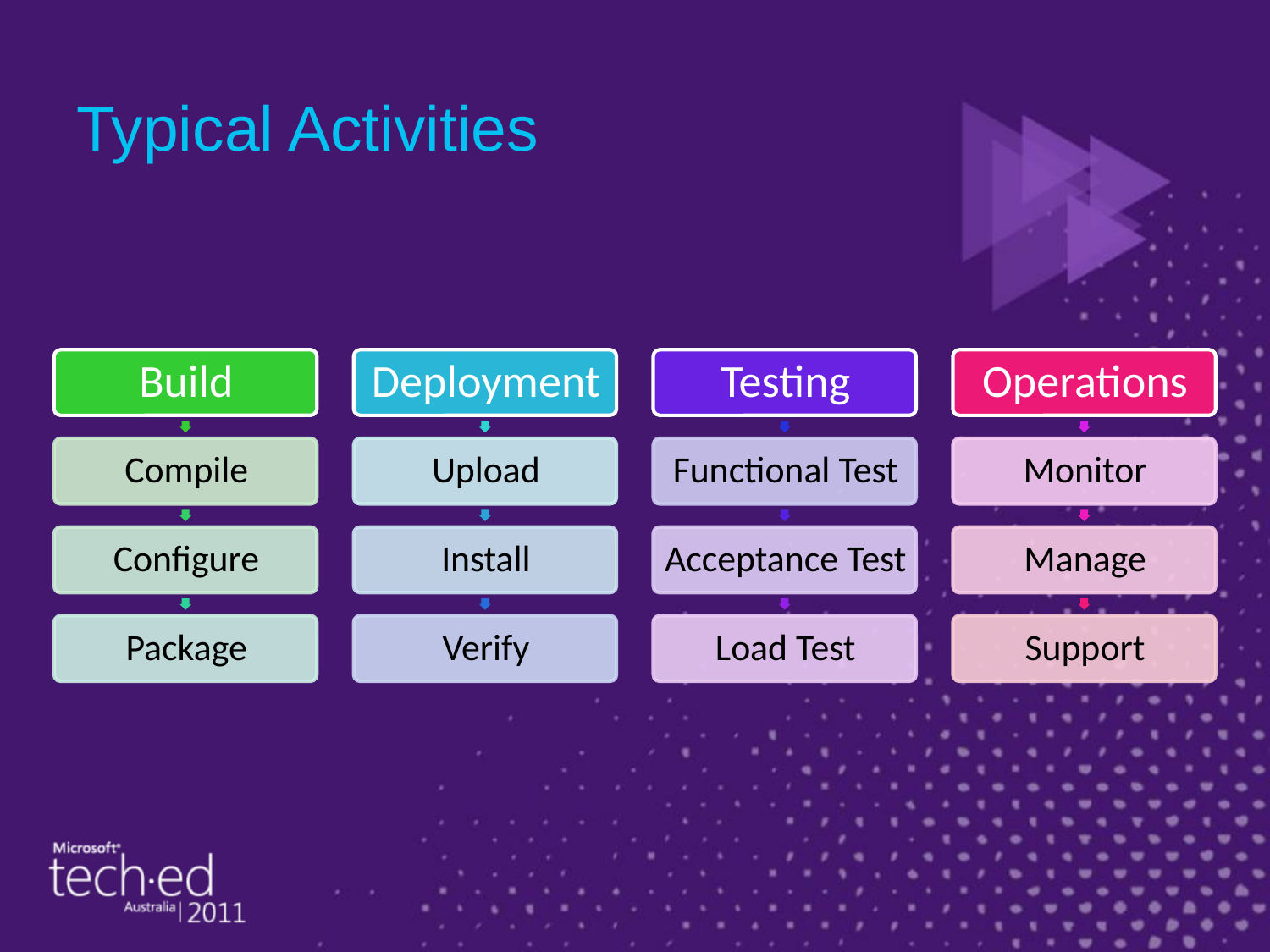

# Typical Activities
Build
Compile
Configure
Package
Deployment
Upload
Install
Verify
Testing
Functional Test
Acceptance Test
Load Test
Operations
Monitor
Manage
Support